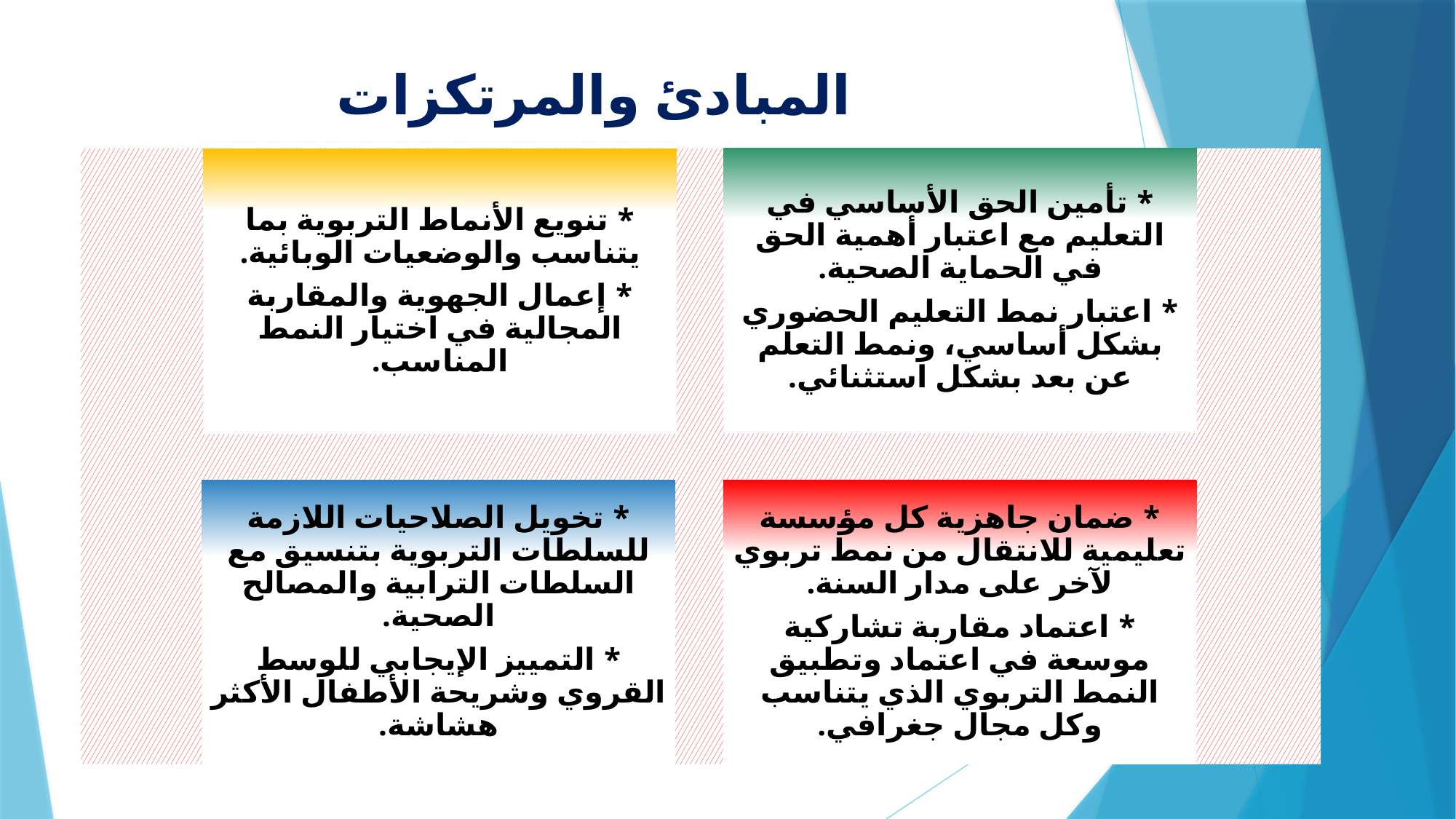

# المبادئ والمرتكزات
* تخويل الصلاحيات اللازمة للسلطات التربوية بتنسيق مع السلطات الترابية والمصالح الصحية.
* التمييز الإيجابي للوسط القروي وشريحة الأطفال الأكثر هشاشة.
* تأمين الحق الأساسي في التعليم مع اعتبار أهمية الحق في الحماية الصحية.
* اعتبار نمط التعليم الحضوري بشكل أساسي، ونمط التعلم عن بعد بشكل استثنائي.
* تنويع الأنماط التربوية بما يتناسب والوضعيات الوبائية.
* إعمال الجهوية والمقاربة المجالية في اختيار النمط المناسب.
* ضمان جاهزية كل مؤسسة تعليمية للانتقال من نمط تربوي لآخر على مدار السنة.
* اعتماد مقاربة تشاركية موسعة في اعتماد وتطبيق النمط التربوي الذي يتناسب وكل مجال جغرافي.